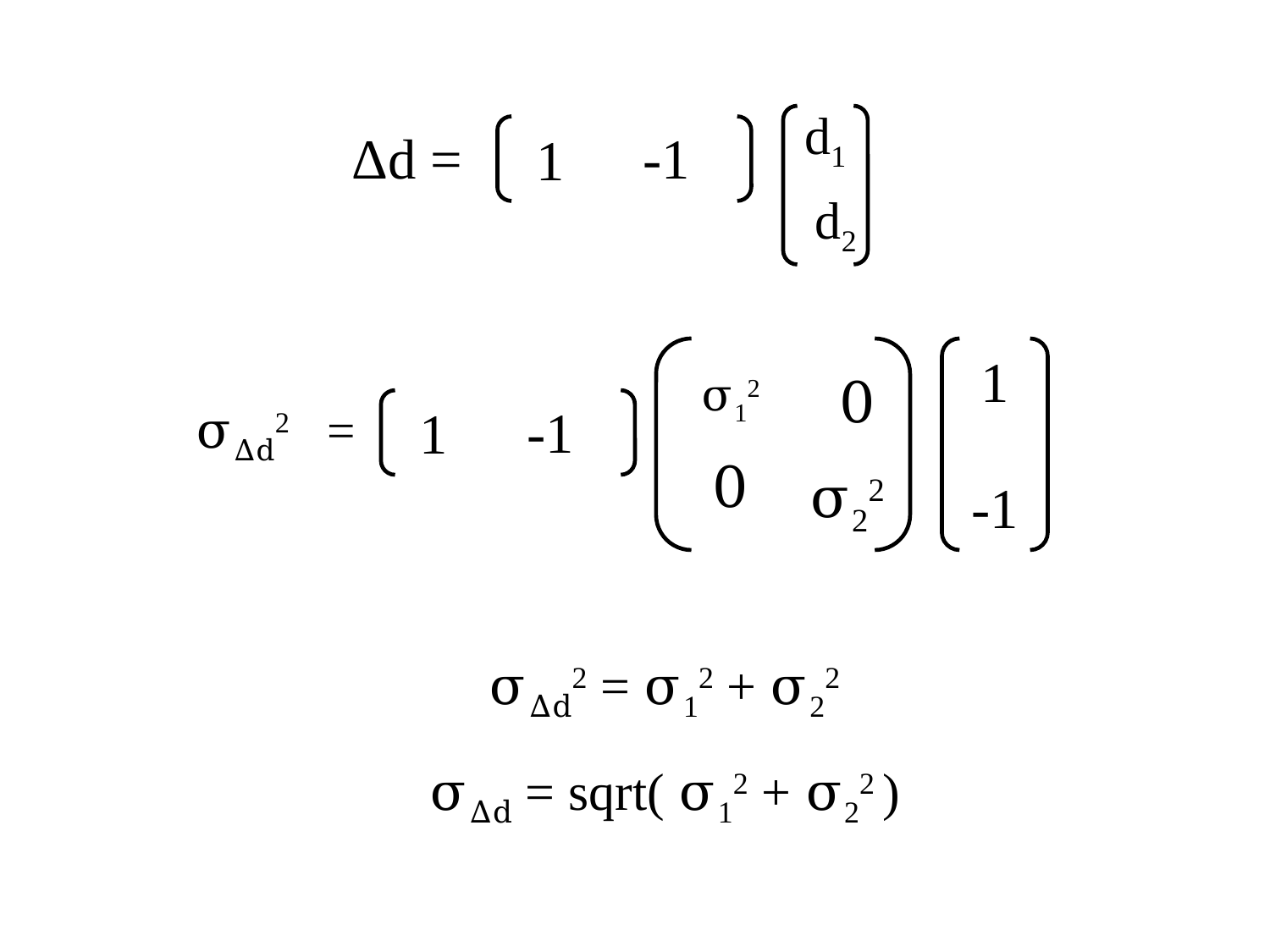

d1

Δd =

-1
1
d2

1
σ12
0

-1
σΔd2   =
1
0
σ22
-1
σΔd2 = σ12 + σ22
σΔd = sqrt( σ12 + σ22 )